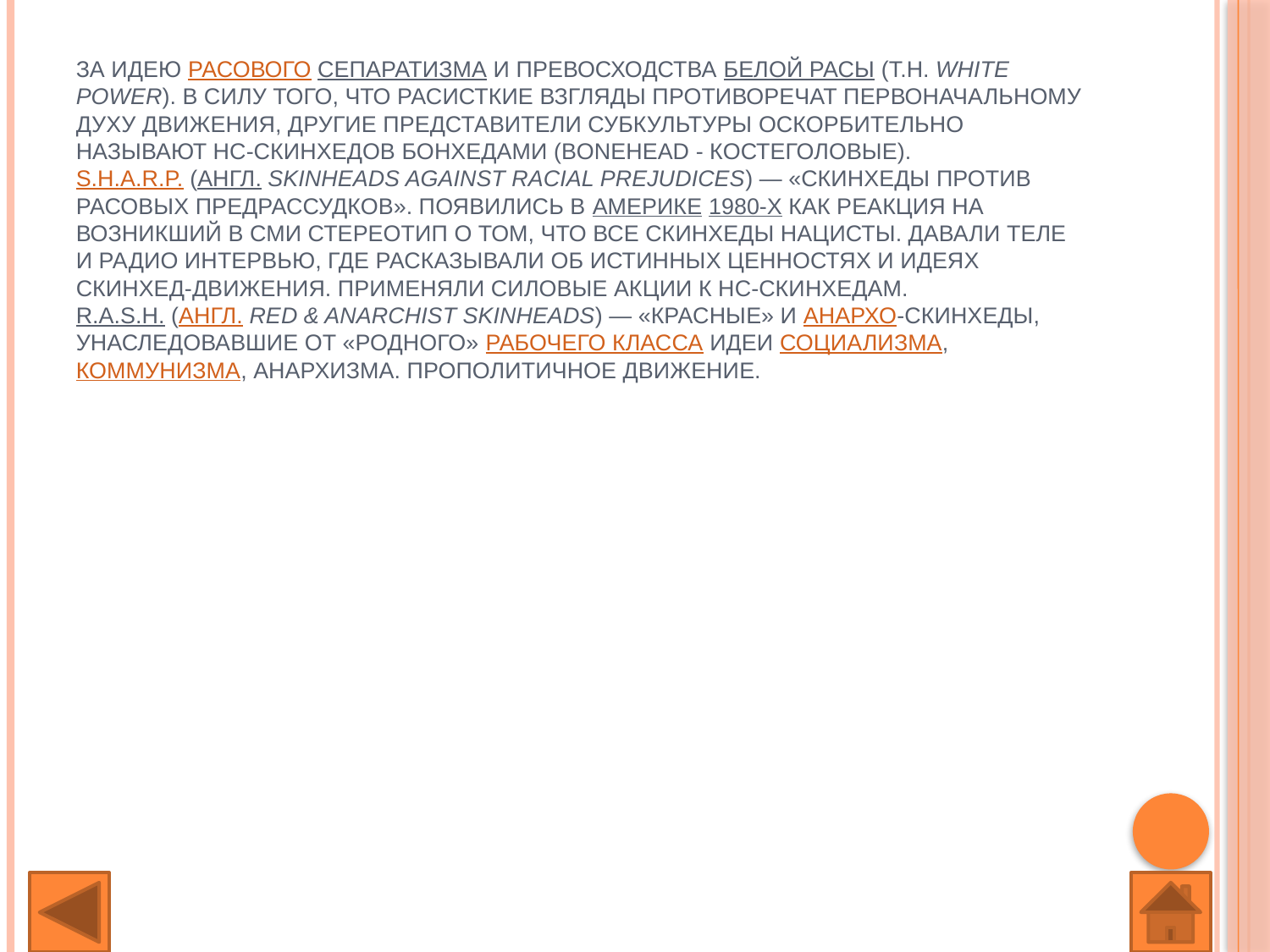

# за идею расового сепаратизма и превосходства белой расы (т.н. White Power). В силу того, что расисткие взгляды противоречат первоначальному духу движения, другие представители субкультуры оскорбительно называют НС-скинхедов бонхедами (bonehead - костеголовые). S.H.A.R.P. (англ. Skinheads Against Racial Prejudices) — «Скинхеды против расовых предрассудков». Появились в Америке 1980-х как реакция на возникший в СМИ стереотип о том, что все скинхеды нацисты. Давали теле и радио интервью, где расказывали об истинных ценностях и идеях скинхед-движения. Применяли силовые акции к НС-скинхедам. R.A.S.H. (англ. Red & Anarchist Skinheads) — «Красные» и анархо-скинхеды, унаследовавшие от «родного» рабочего класса идеи социализма,коммунизма, анархизма. Прополитичное движение.